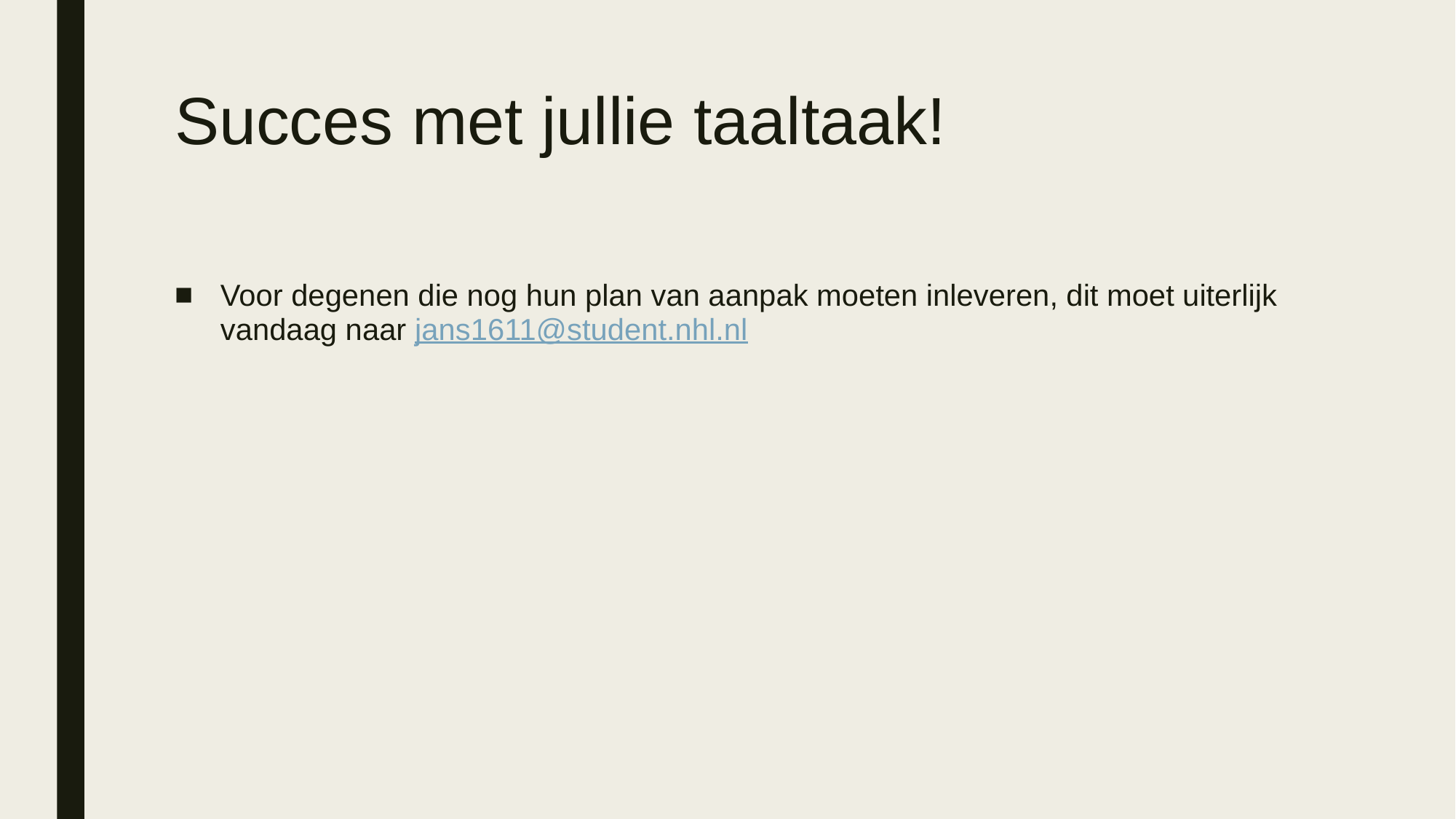

# Succes met jullie taaltaak!
Voor degenen die nog hun plan van aanpak moeten inleveren, dit moet uiterlijk vandaag naar jans1611@student.nhl.nl